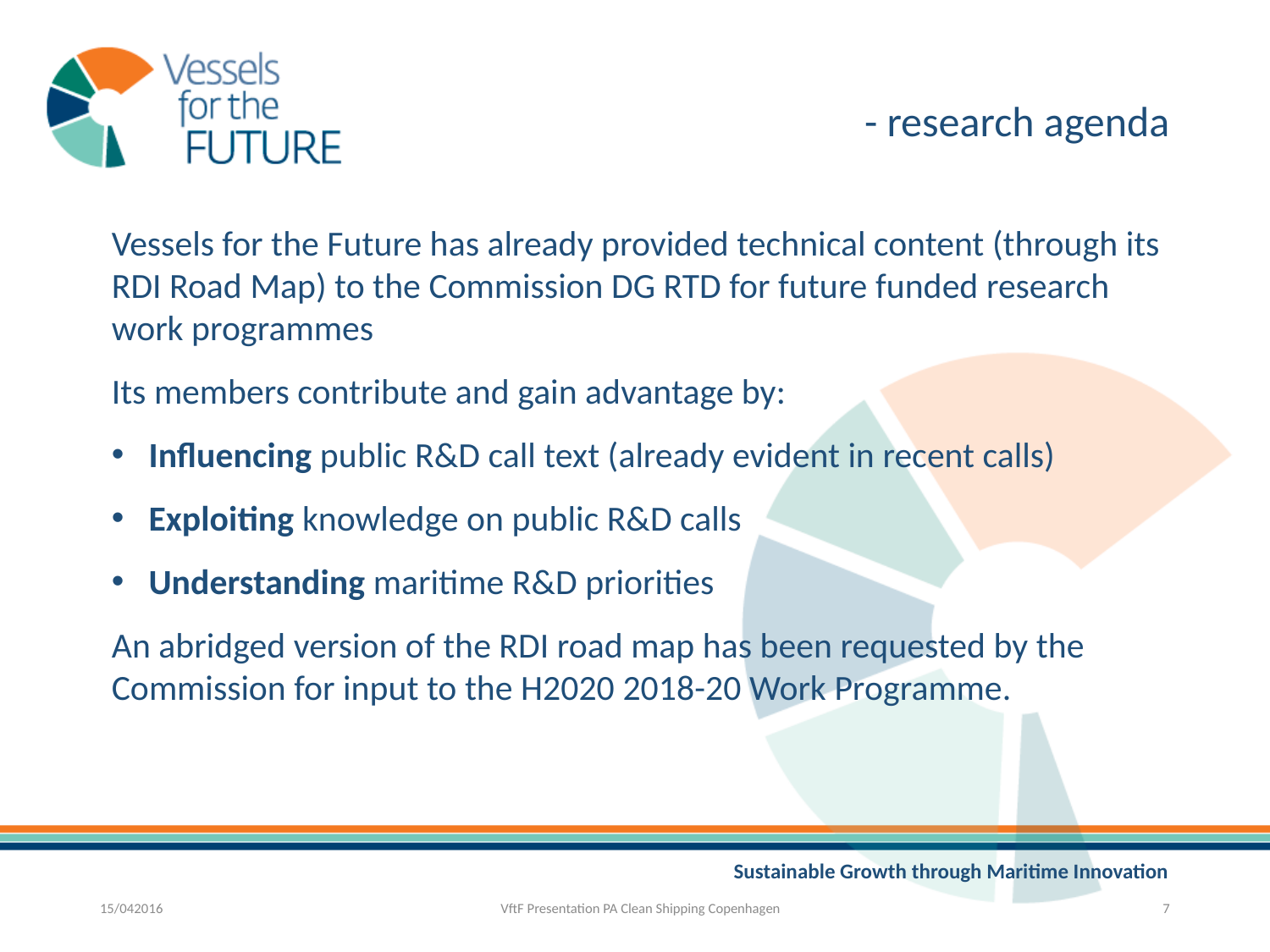

# - research agenda
Vessels for the Future has already provided technical content (through its RDI Road Map) to the Commission DG RTD for future funded research work programmes
Its members contribute and gain advantage by:
Influencing public R&D call text (already evident in recent calls)
Exploiting knowledge on public R&D calls
Understanding maritime R&D priorities
An abridged version of the RDI road map has been requested by the Commission for input to the H2020 2018-20 Work Programme.
15/042016
VftF Presentation PA Clean Shipping Copenhagen
7